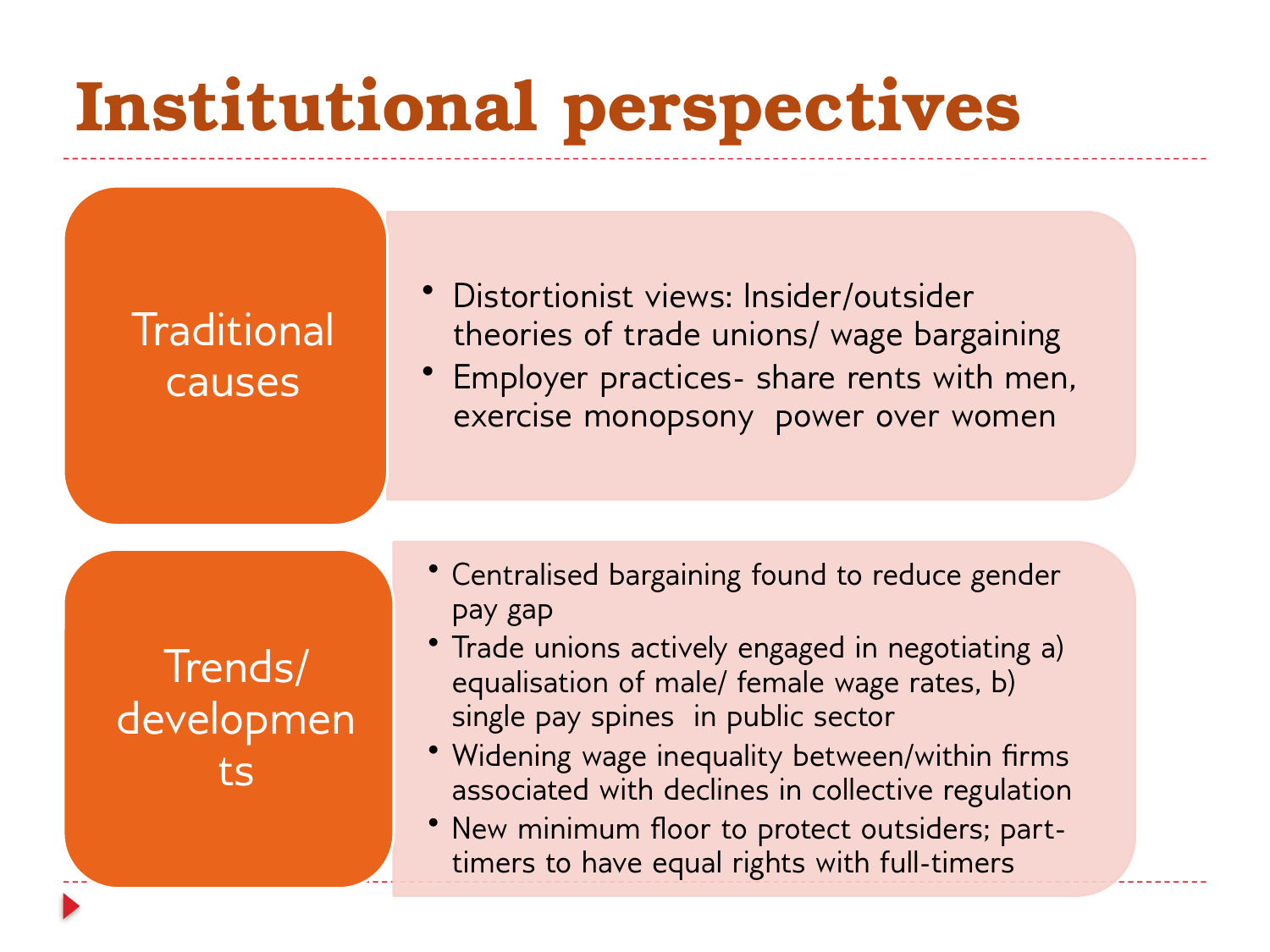

# Institutional perspectives
Distortionist views: Insider/outsider theories of trade unions/ wage bargaining
Employer practices- share rents with men, exercise monopsony  power over women
Traditional causes
Centralised bargaining found to reduce gender pay gap
Trade unions actively engaged in negotiating a) equalisation of male/ female wage rates, b) single pay spines  in public sector
Widening wage inequality between/within firms associated with declines in collective regulation
New minimum floor to protect outsiders; part-timers to have equal rights with full-timers
Trends/ developments